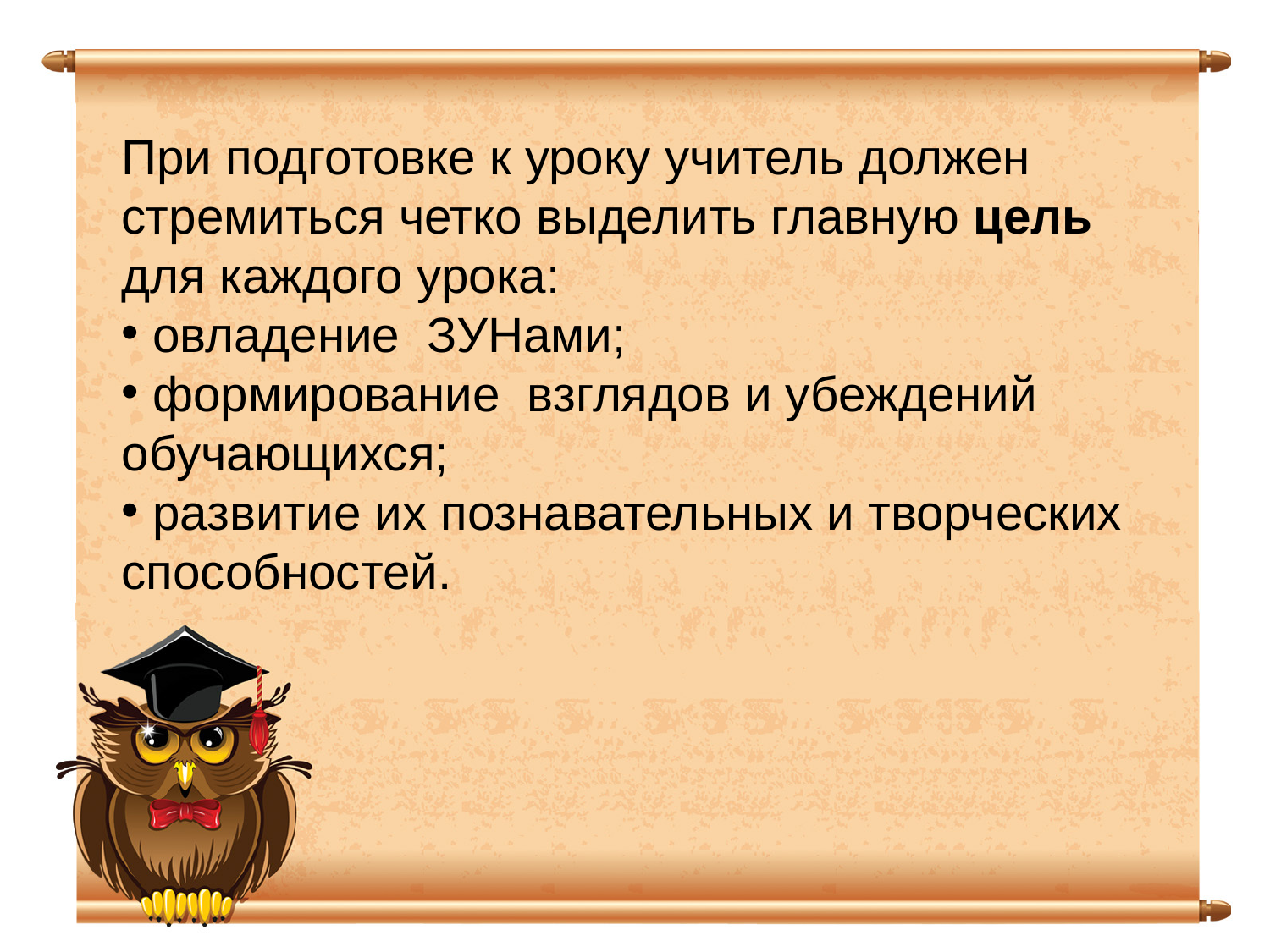

При подготовке к уроку учитель должен стремиться четко выделить главную цель для каждого урока:
 овладение  ЗУНами;
 формирование  взглядов и убеждений обучающихся;
 развитие их познавательных и творческих способностей.